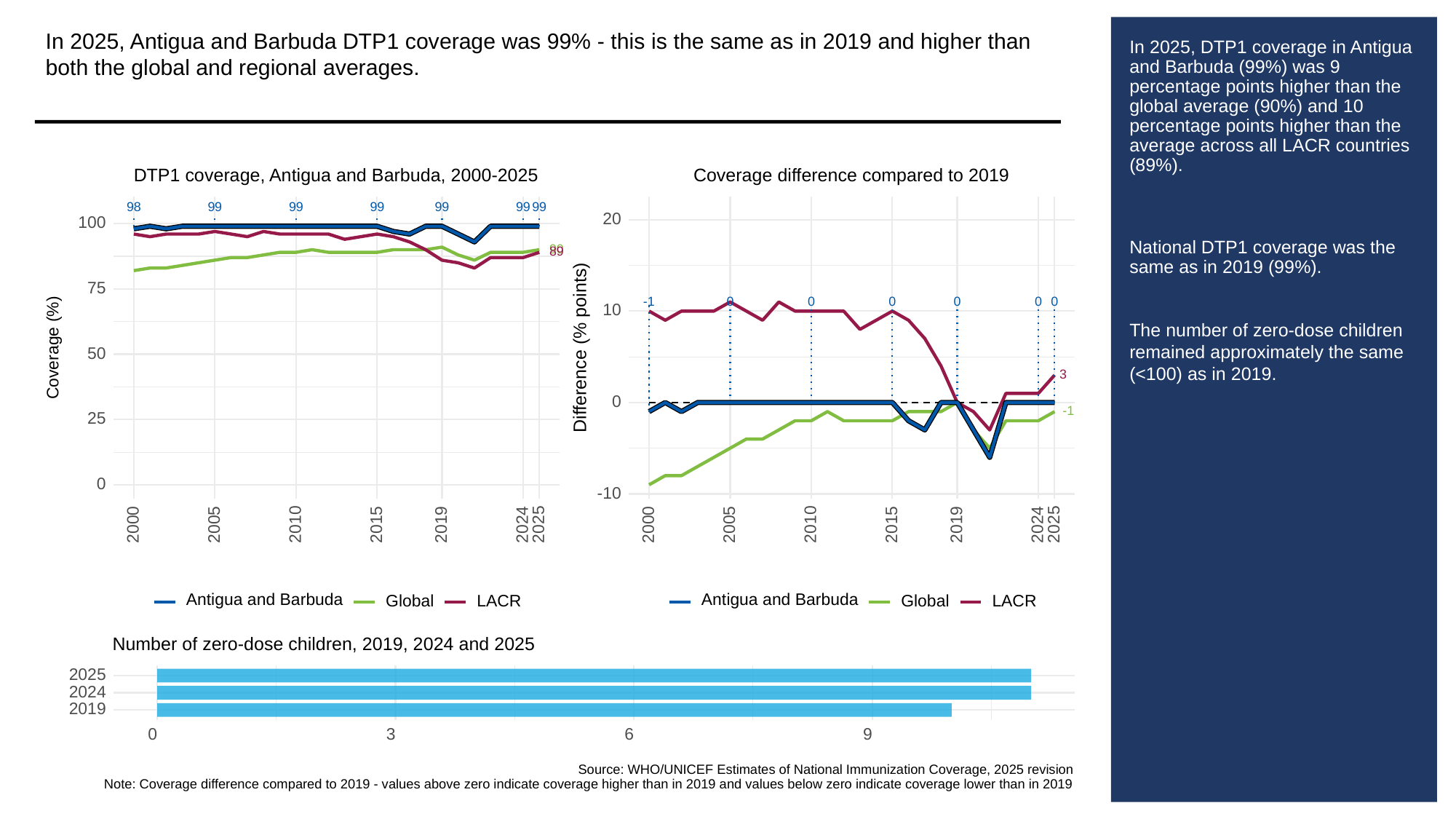

In 2025, Antigua and Barbuda DTP1 coverage was 99% - this is the same as in 2019 and higher than both the global and regional averages.
# In 2025, DTP1 coverage in Antigua and Barbuda (99%) was 9 percentage points higher than the global average (90%) and 10 percentage points higher than the average across all LACR countries (89%).

National DTP1 coverage was the same as in 2019 (99%).

The number of zero-dose children remained approximately the same (<100) as in 2019.

Coverage difference compared to 2019
DTP1 coverage, Antigua and Barbuda, 2000-2025

98
99
99
99
99
99
99
20
100

90

89

75

0
0
0
0
0
0
-1

10

Difference (% points)
Coverage (%)
50

3

0

-1
25

0

-10

2000
2005
2010
2015
2019
2024
2025
2000
2005
2010
2015
2019
2024
2025
Antigua and Barbuda
Antigua and Barbuda
Global
LACR
Global
LACR

Number of zero-dose children, 2019, 2024 and 2025

2025

2024

2019

3
0
6
9
Source: WHO/UNICEF Estimates of National Immunization Coverage, 2025 revision
Note: Coverage difference compared to 2019 - values above zero indicate coverage higher than in 2019 and values below zero indicate coverage lower than in 2019